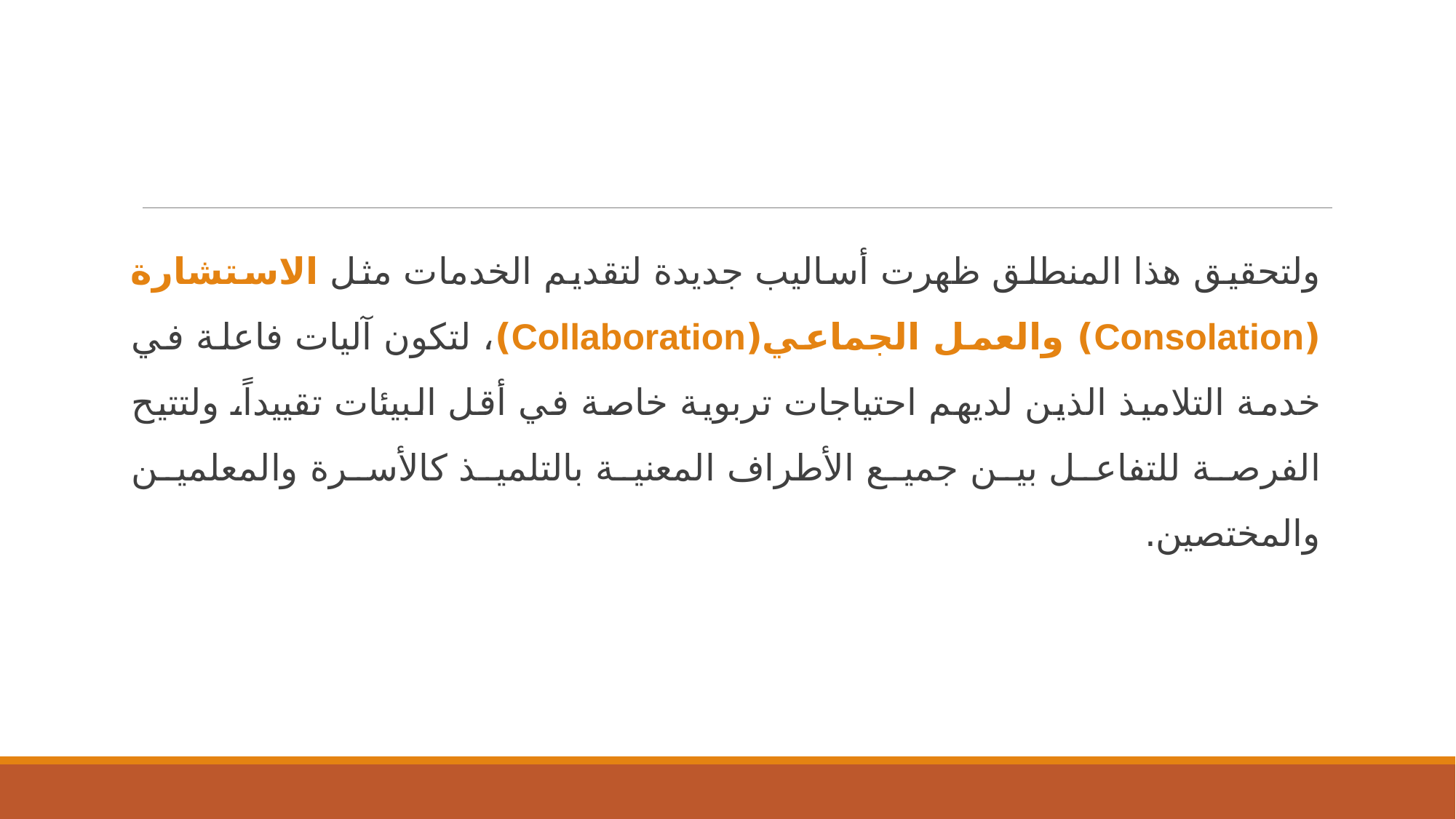

ولتحقيق هذا المنطلق ظهرت أساليب جديدة لتقديم الخدمات مثل الاستشارة (Consolation) والعمل الجماعي(Collaboration)، لتكون آليات فاعلة في خدمة التلاميذ الذين لديهم احتياجات تربوية خاصة في أقل البيئات تقييداً، ولتتيح الفرصة للتفاعل بين جميع الأطراف المعنية بالتلميذ كالأسرة والمعلمين والمختصين.